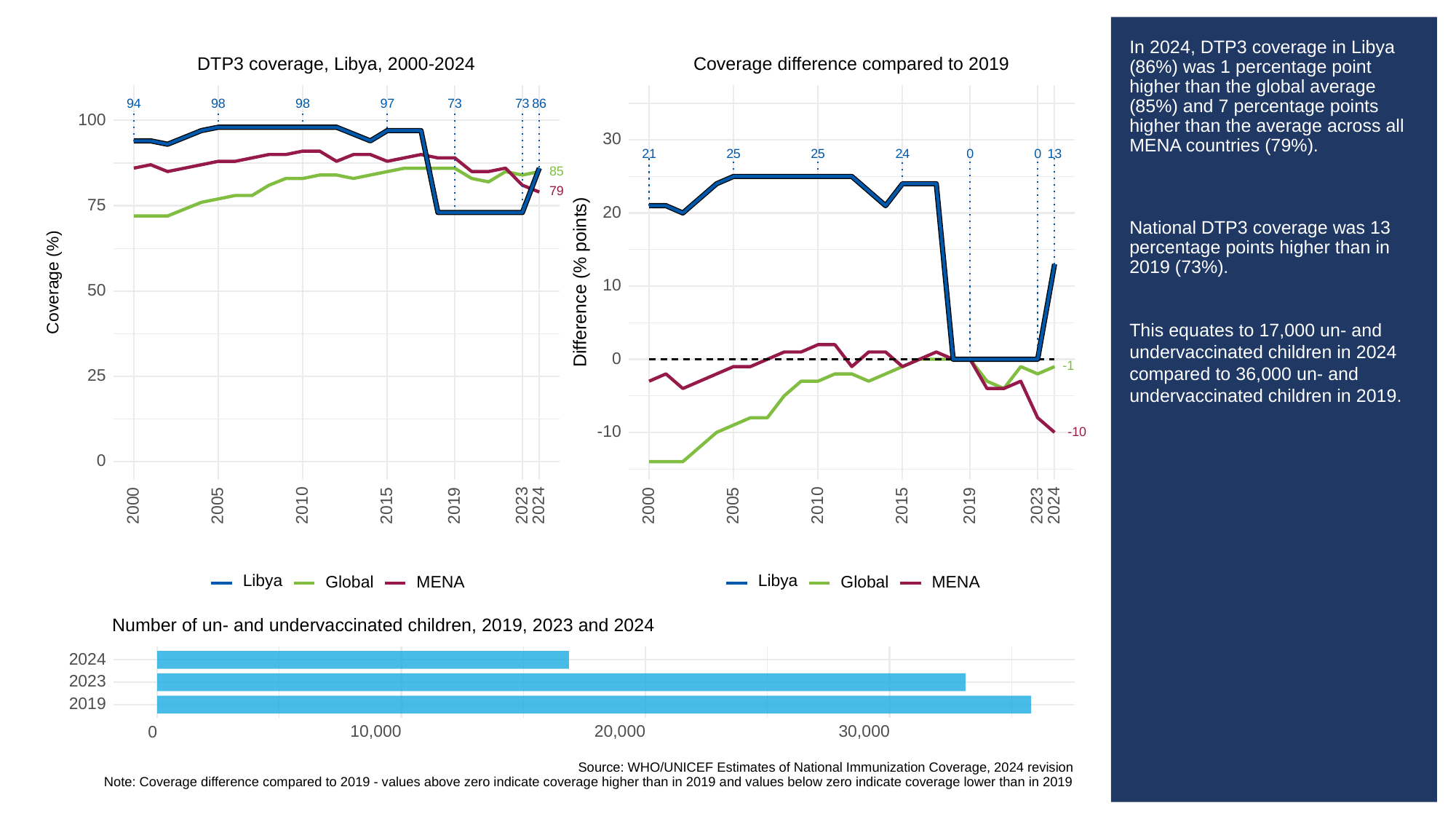

# In 2024, DTP3 coverage in Libya (86%) was 1 percentage point higher than the global average (85%) and 7 percentage points higher than the average across all MENA countries (79%).

National DTP3 coverage was 13 percentage points higher than in 2019 (73%).

This equates to 17,000 un- and undervaccinated children in 2024 compared to 36,000 un- and undervaccinated children in 2019.

Coverage difference compared to 2019
DTP3 coverage, Libya, 2000-2024

73
73
94
98
98
97
86

100

30

13
25
25
0
0
21
24

85

79
75

20

Difference (% points)
Coverage (%)
10
50

0

-1
25

-10
-10

0

2023
2023
2000
2005
2010
2015
2019
2024
2000
2005
2010
2015
2019
2024
Libya
Libya
Global
Global
MENA
MENA

Number of un- and undervaccinated children, 2019, 2023 and 2024

2024

2023

2019

10,000
20,000
30,000
0
Source: WHO/UNICEF Estimates of National Immunization Coverage, 2024 revision
Note: Coverage difference compared to 2019 - values above zero indicate coverage higher than in 2019 and values below zero indicate coverage lower than in 2019